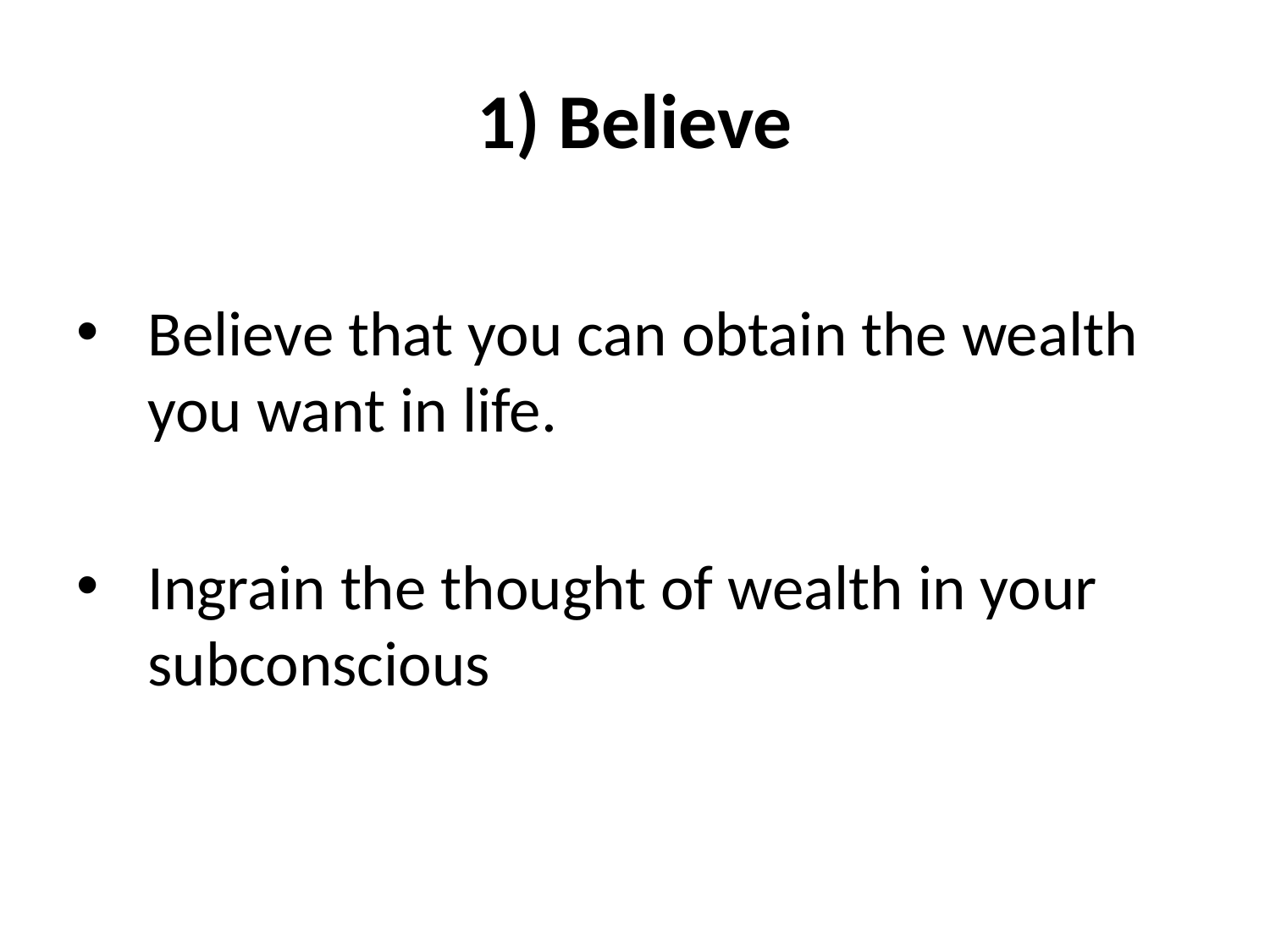

# 1) Believe
Believe that you can obtain the wealth you want in life.

Ingrain the thought of wealth in your subconscious